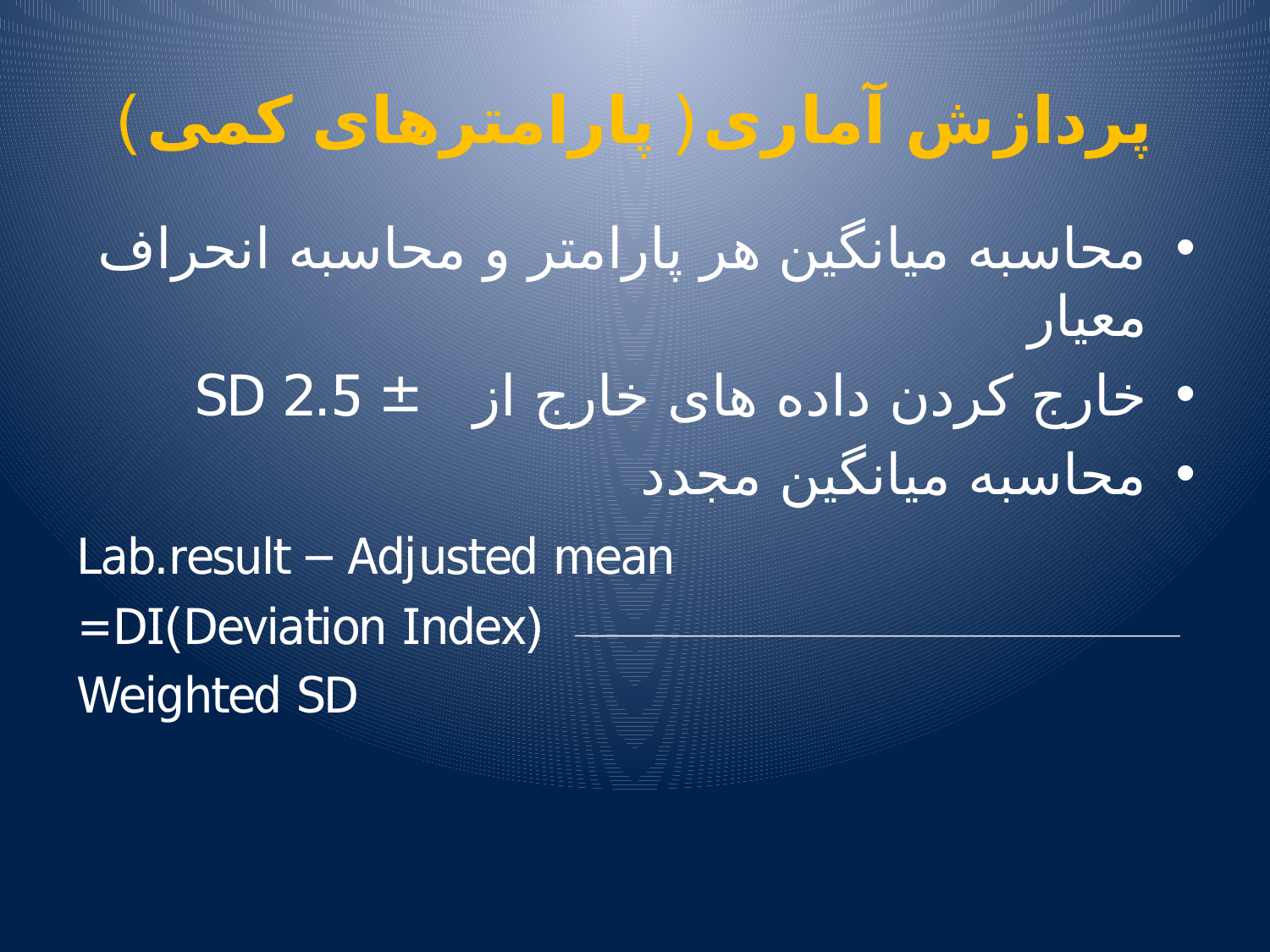

# پردازش آماری( پارامترهای کمی)
محاسبه ميانگين هر پارامتر و محاسبه انحراف معيار
خارج کردن داده های خارج از   ± 2.5 SD
محاسبه ميانگين مجدد
                            Lab.result – Adjusted mean
DI(Deviation Index)=
                                                 Weighted SD